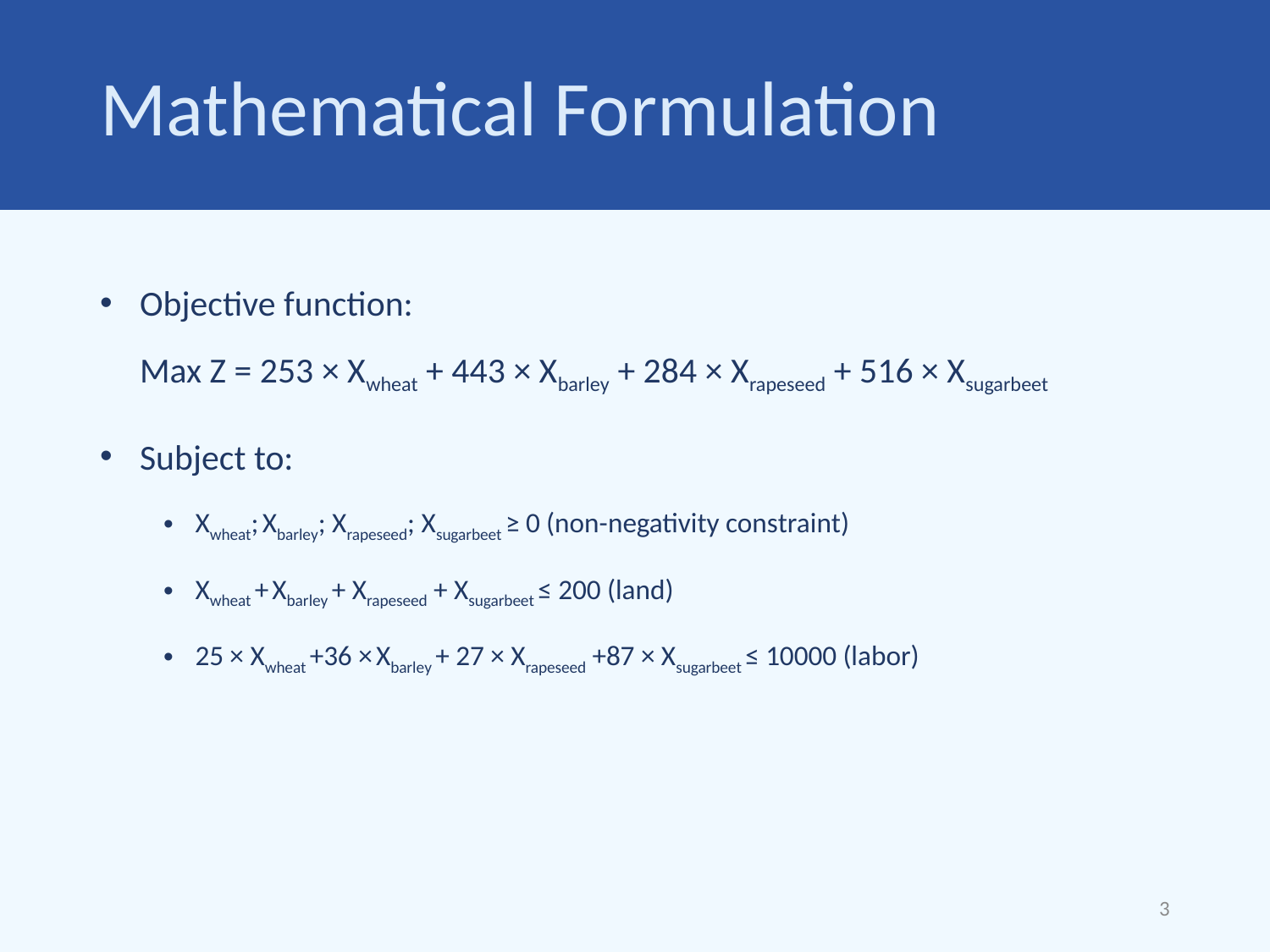

# Mathematical Formulation
Objective function:
Max Z = 253 × Xwheat + 443 × Xbarley + 284 × Xrapeseed + 516 × Xsugarbeet
Subject to:
Xwheat; Xbarley; Xrapeseed; Xsugarbeet ≥ 0 (non-negativity constraint)
Xwheat + Xbarley + Xrapeseed + Xsugarbeet ≤ 200 (land)
25 × Xwheat +36 × Xbarley + 27 × Xrapeseed +87 × Xsugarbeet ≤ 10000 (labor)

3